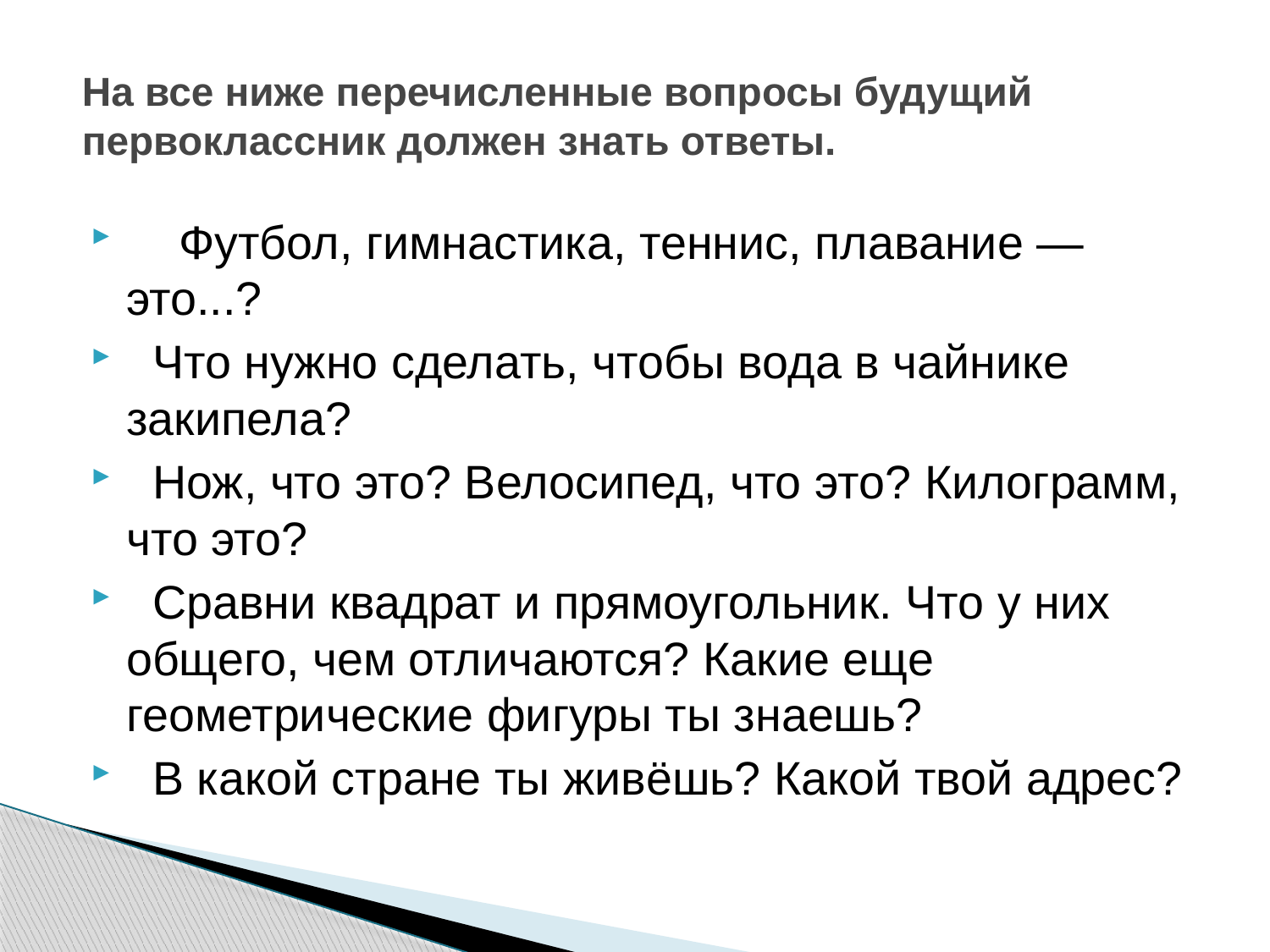

# На все ниже перечисленные вопросы будущий первоклассник должен знать ответы.
    Футбол, гимнастика, теннис, плавание — это...?
  Что нужно сделать, чтобы вода в чайнике закипела?
  Нож, что это? Велосипед, что это? Килограмм, что это?
  Сравни квадрат и прямоугольник. Что у них общего, чем отличаются? Какие еще геометрические фигуры ты знаешь?
  В какой стране ты живёшь? Какой твой адрес?